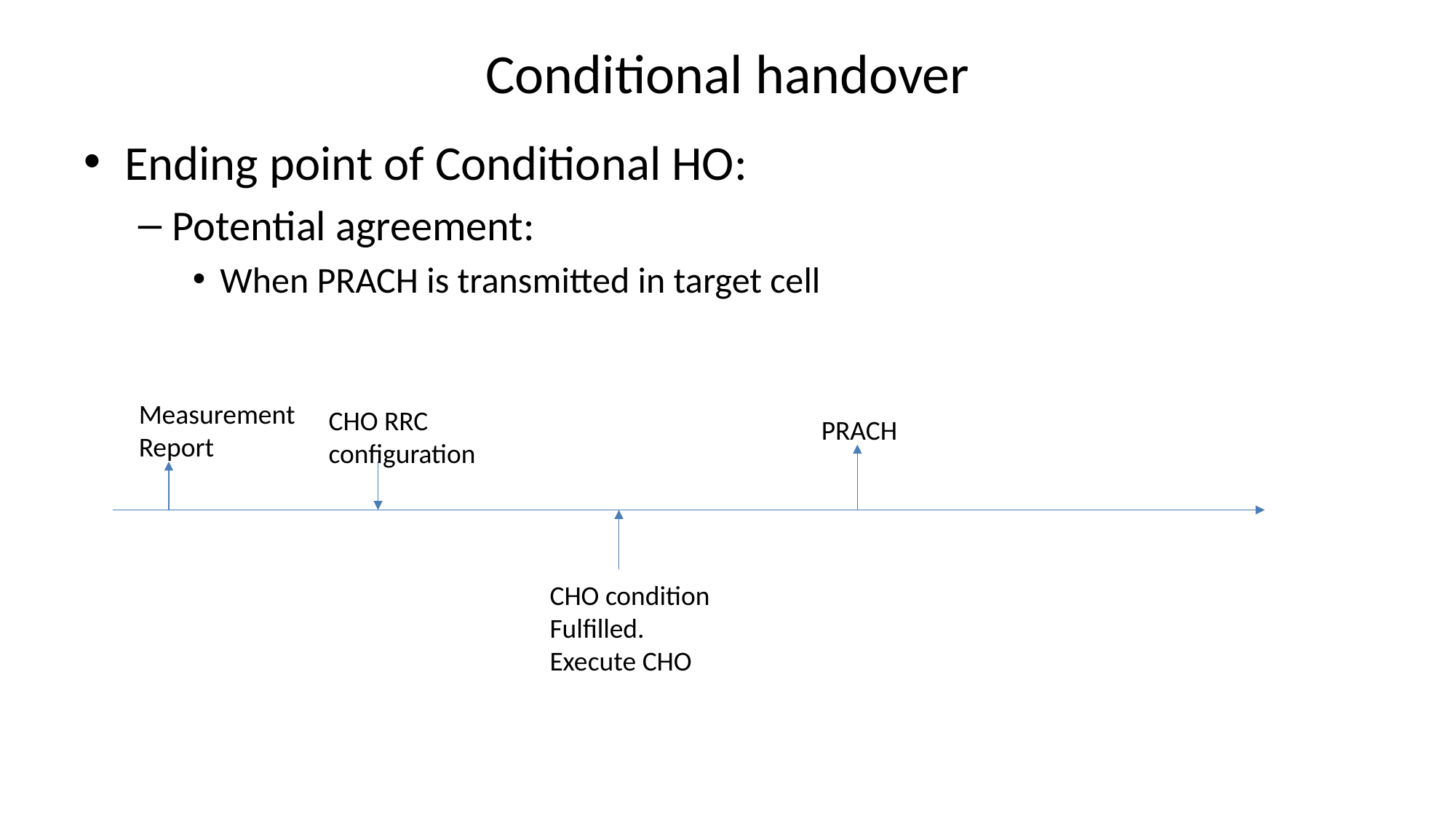

# Conditional handover
Ending point of Conditional HO:
Potential agreement:
When PRACH is transmitted in target cell

Measurement
Report
CHO RRC
configuration
PRACH
CHO condition
Fulfilled.
Execute CHO